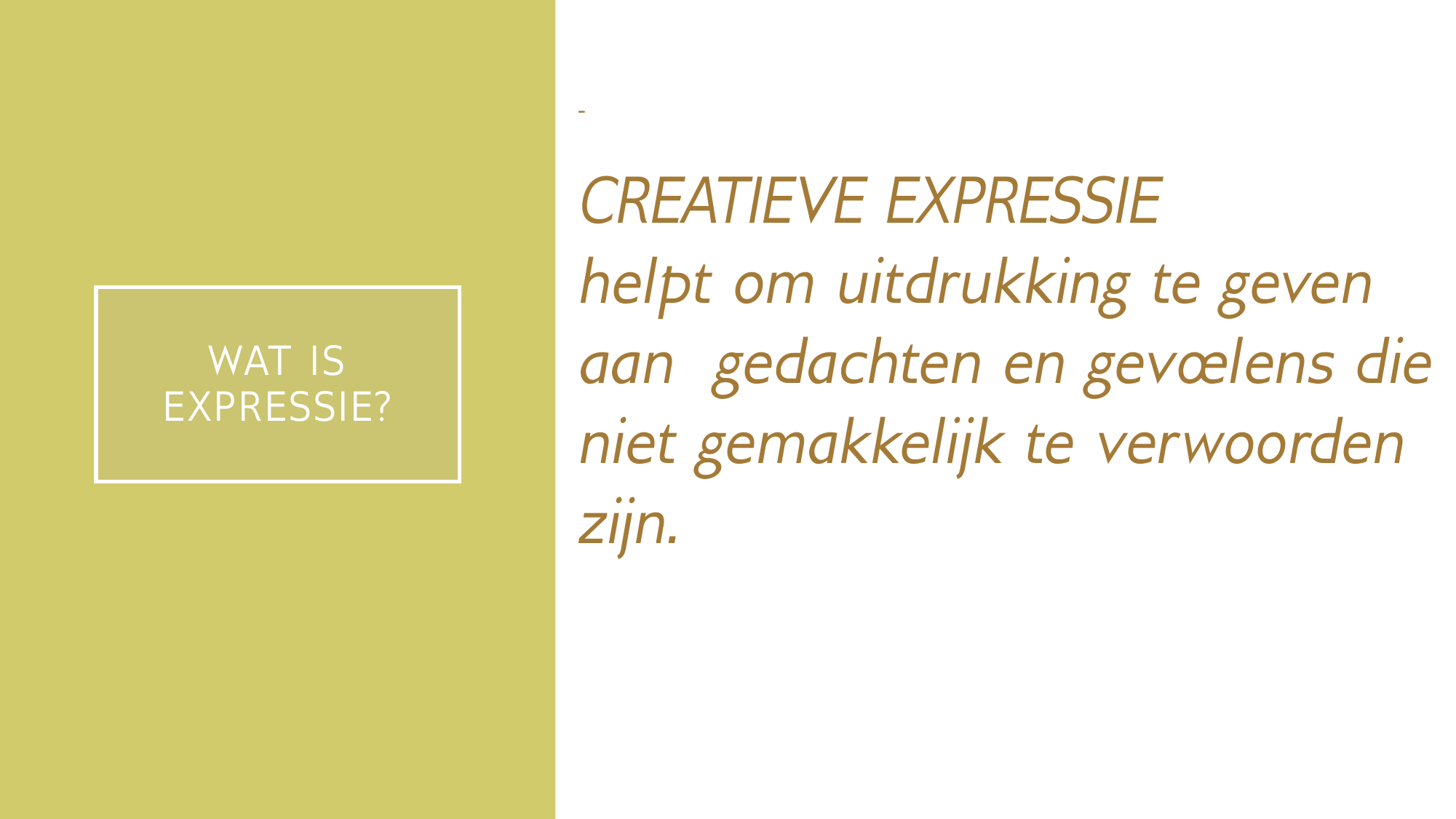

-

CREATIEVE EXPRESSIE
helpt om uitdrukking te geven aan  gedachten en gevoelens die niet gemakkelijk te verwoorden zijn.

-
# Wat is expressie?